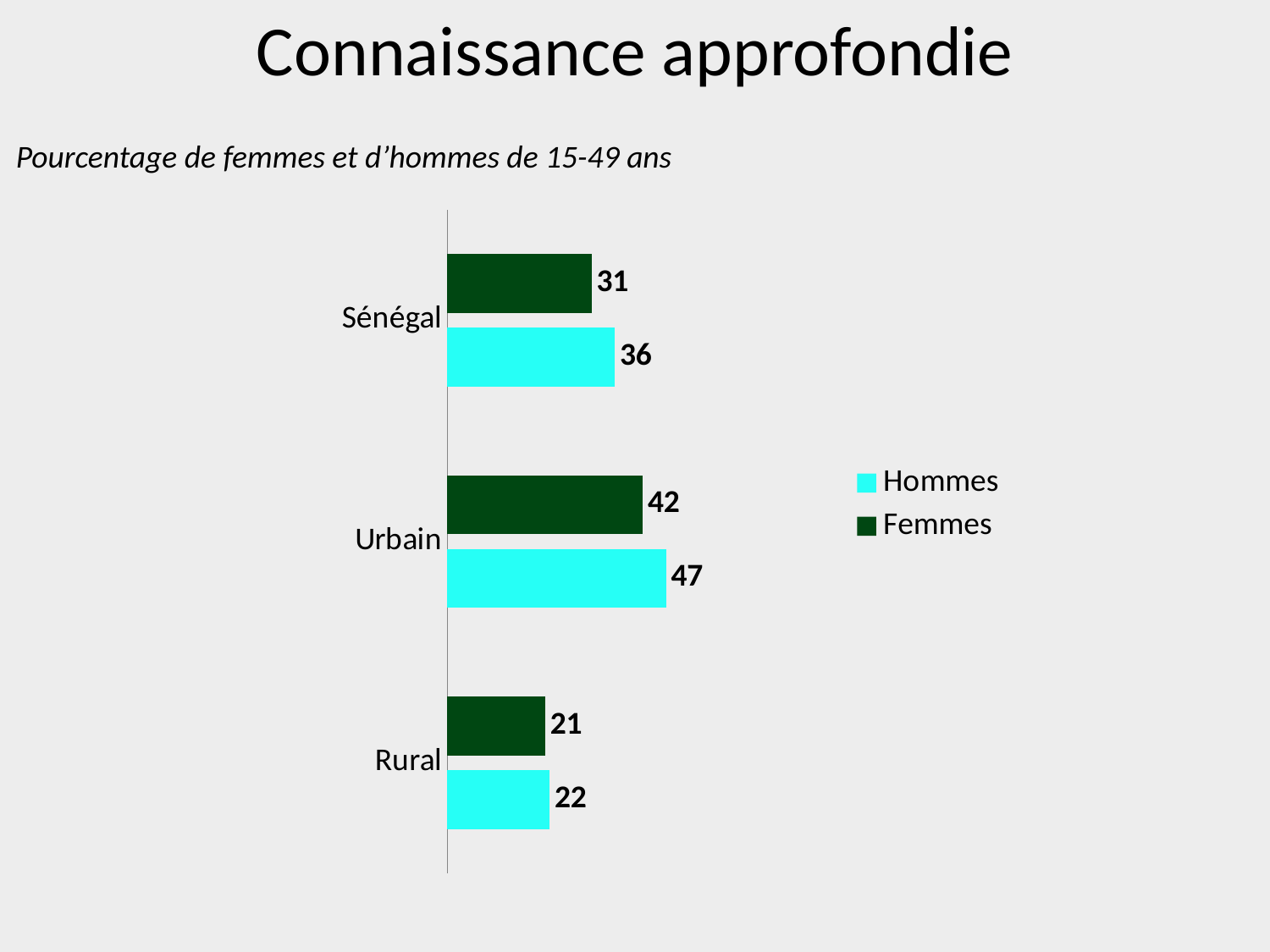

# Connaissance approfondie
Pourcentage de femmes et d’hommes de 15-49 ans

### Chart

| Category | Femmes | Hommes |
|---|---|---|
| Sénégal | 31.0 | 36.0 |
| Urbain | 42.0 | 47.0 |
| Rural | 21.0 | 22.0 |